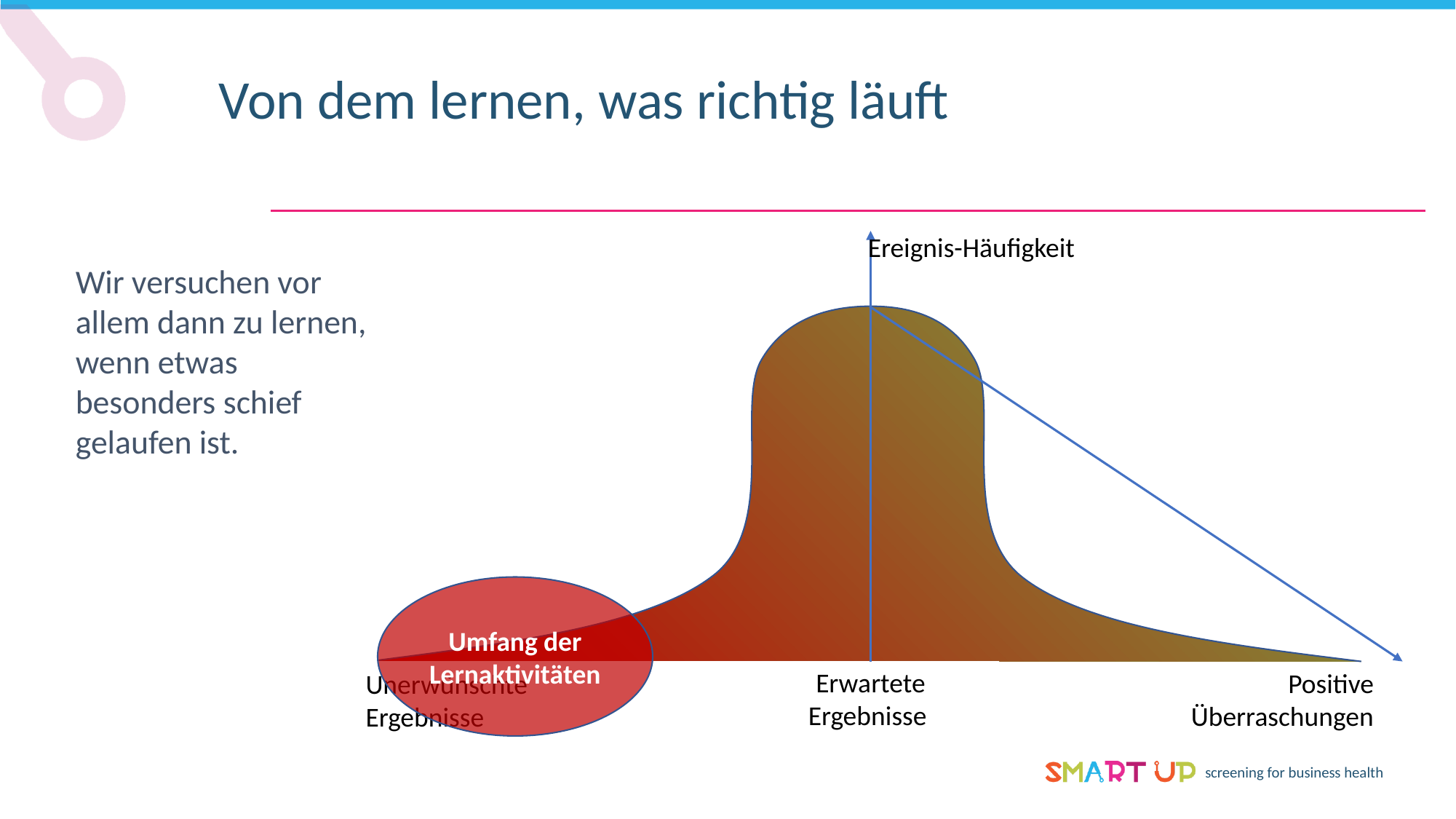

Von dem lernen, was richtig läuft
Ereignis-Häufigkeit
Wir versuchen vor allem dann zu lernen, wenn etwas besonders schief gelaufen ist.

Umfang der Lernaktivitäten
Erwartete
Ergebnisse
Positive
Überraschungen
Unerwünschte
Ergebnisse